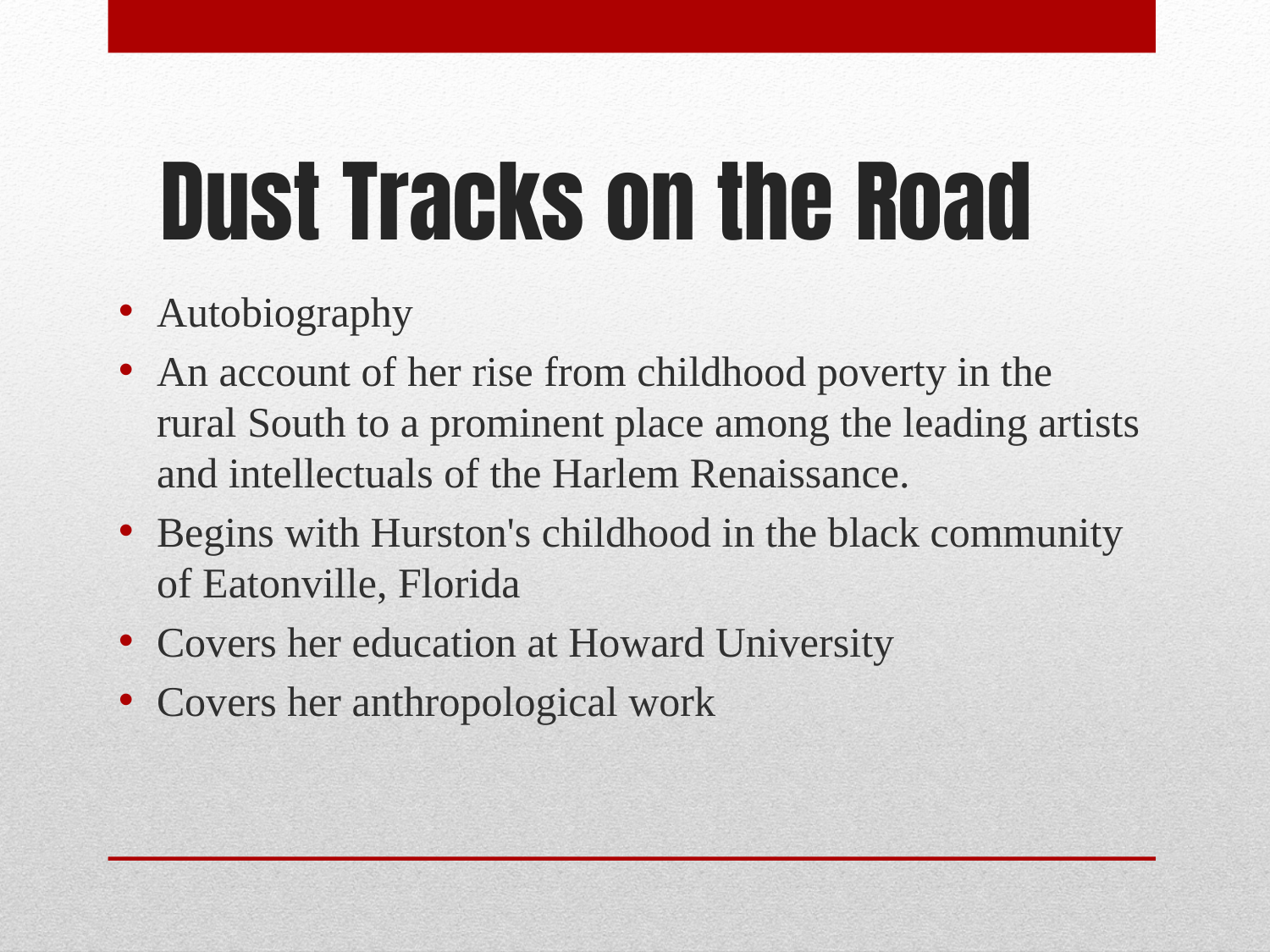

# Dust Tracks on the Road
Autobiography
An account of her rise from childhood poverty in the rural South to a prominent place among the leading artists and intellectuals of the Harlem Renaissance.
Begins with Hurston's childhood in the black community of Eatonville, Florida
Covers her education at Howard University
Covers her anthropological work